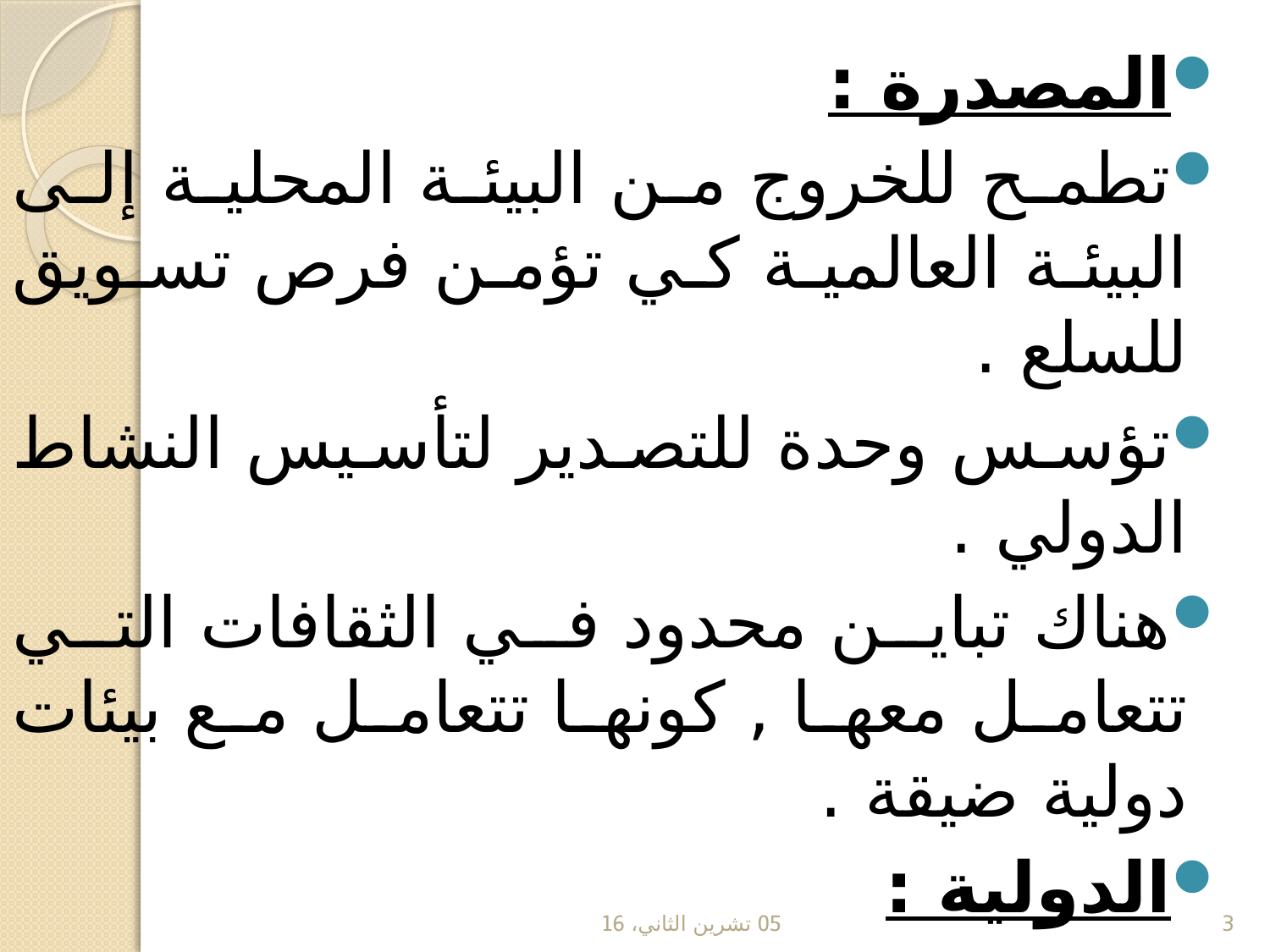

المصدرة :
تطمح للخروج من البيئة المحلية إلى البيئة العالمية كي تؤمن فرص تسويق للسلع .
تؤسس وحدة للتصدير لتأسيس النشاط الدولي .
هناك تباين محدود في الثقافات التي تتعامل معها , كونها تتعامل مع بيئات دولية ضيقة .
الدولية :
تقيم في دولة واحدة ولها جنسية واحدة .
تفتح فروع في الدول المجاورة الأقرب لها .
اهتمامها بالتسويق بعد الانتاج .
التكنولوجيا التي تعتمدها مشتركة بين فروعها .
تواجه منافسة كبيرة .
تراعي ثقافة دولة الفرع الذي يضيفها, وتدرب مديريها على تلك الثقافة, كي تنجح في التسويق .
05 تشرين الثاني، 16
3